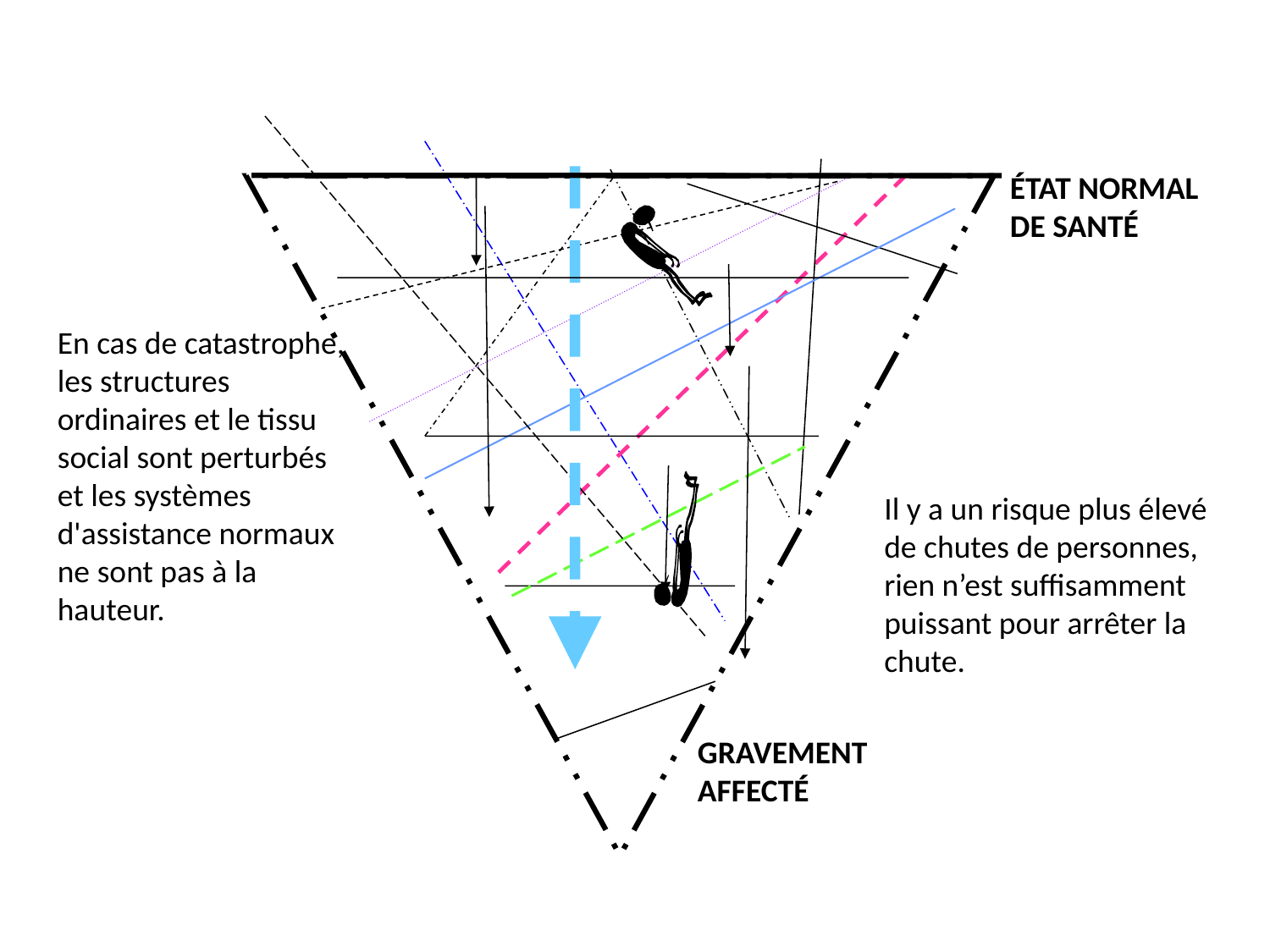

ÉTAT NORMAL DE SANTÉ

En cas de catastrophe, les structures ordinaires et le tissu social sont perturbés et les systèmes d'assistance normaux ne sont pas à la hauteur.

Il y a un risque plus élevé de chutes de personnes, rien n’est suffisamment puissant pour arrêter la chute.

GRAVEMENT AFFECTÉ